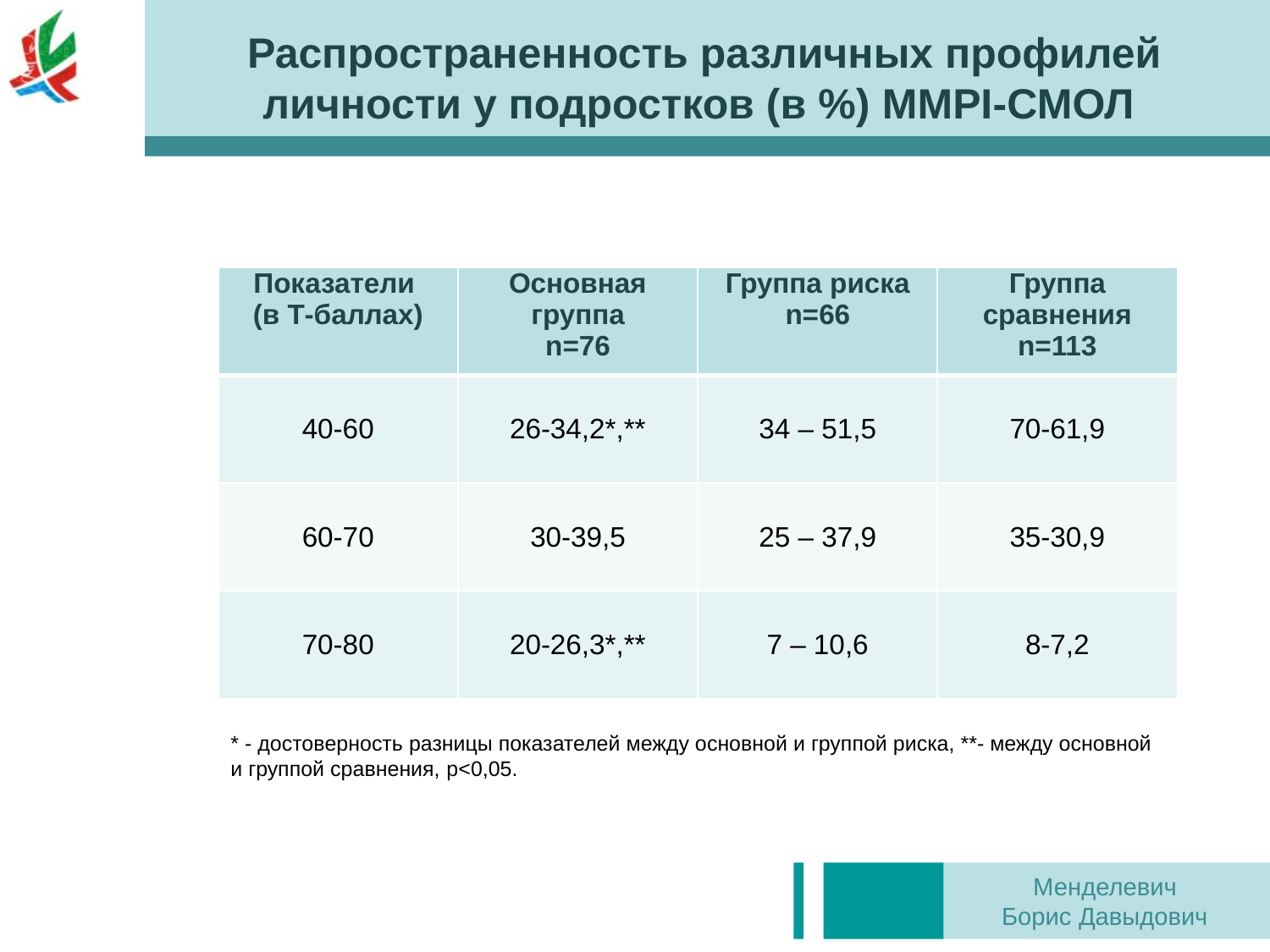

Распространенность различных профилей личности у подростков (в %) MMPI-СМОЛ

| Показатели (в Т-баллах) | Основная группа n=76 | Группа риска n=66 | Группа сравнения n=113 |
| --- | --- | --- | --- |
| 40-60 | 26-34,2\*,\*\* | 34 – 51,5 | 70-61,9 |
| 60-70 | 30-39,5 | 25 – 37,9 | 35-30,9 |
| 70-80 | 20-26,3\*,\*\* | 7 – 10,6 | 8-7,2 |
* - достоверность разницы показателей между основной и группой риска, **- между основной и группой сравнения, p<0,05.

Менделевич
Борис Давыдович